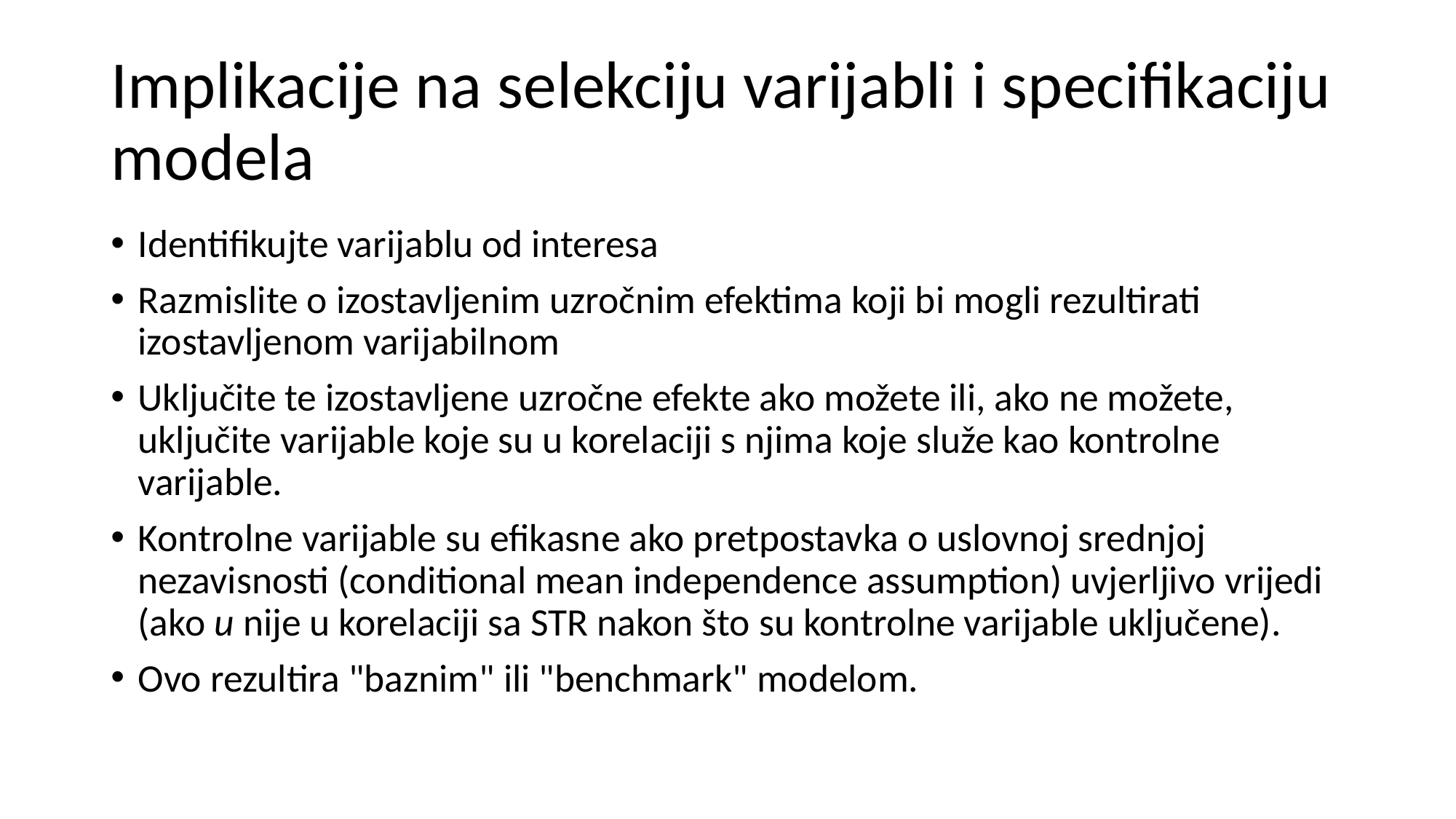

# Implikacije na selekciju varijabli i specifikaciju modela
Identifikujte varijablu od interesa
Razmislite o izostavljenim uzročnim efektima koji bi mogli rezultirati izostavljenom varijabilnom
Uključite te izostavljene uzročne efekte ako možete ili, ako ne možete, uključite varijable koje su u korelaciji s njima koje služe kao kontrolne varijable.
Kontrolne varijable su efikasne ako pretpostavka o uslovnoj srednjoj nezavisnosti (conditional mean independence assumption) uvjerljivo vrijedi (ako u nije u korelaciji sa STR nakon što su kontrolne varijable uključene).
Ovo rezultira "baznim" ili "benchmark" modelom.